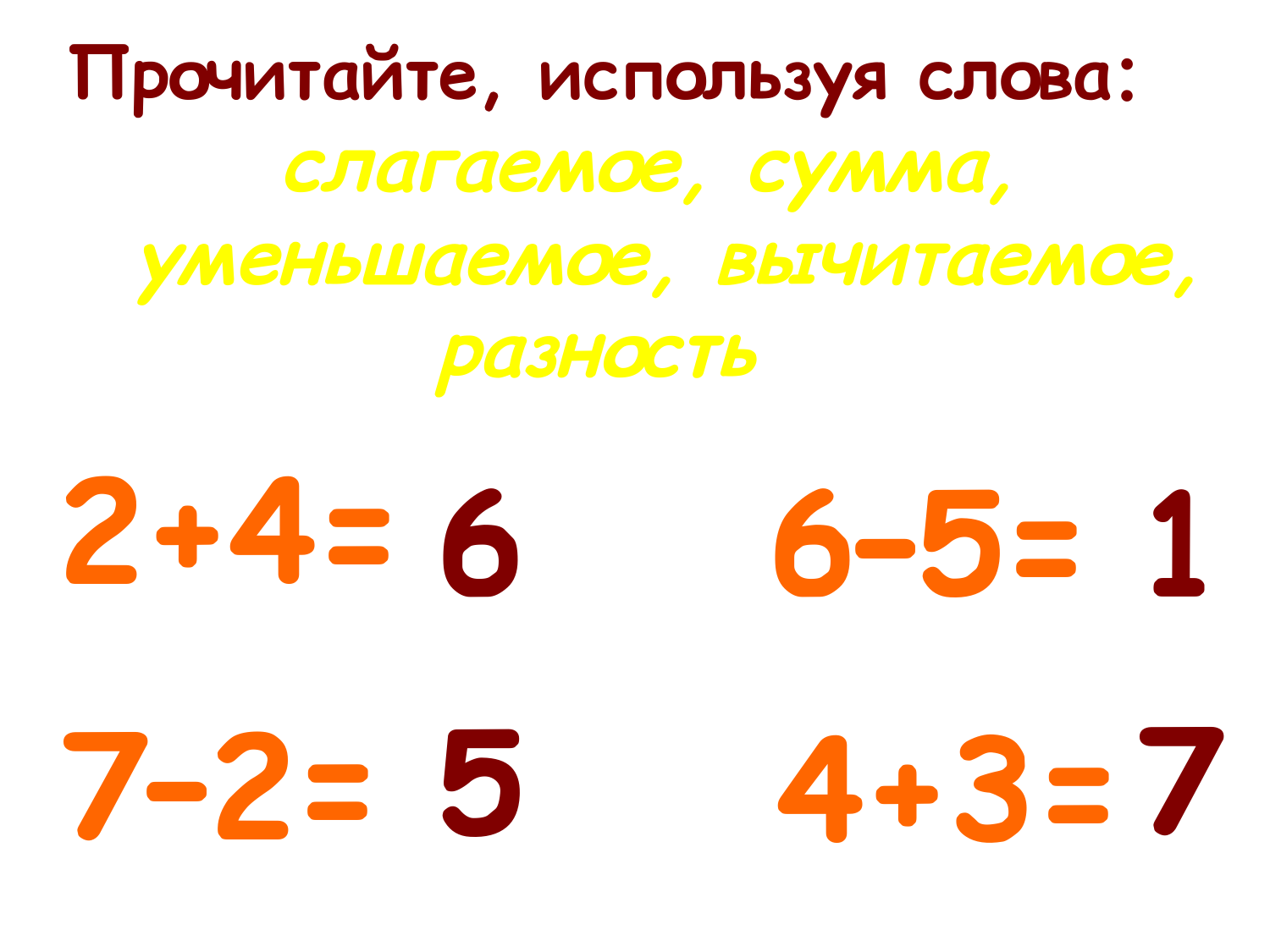

# Прочитайте, используя слова: слагаемое, сумма, уменьшаемое, вычитаемое, разность
6
 6–5=
1
2+4=
7
5
7–2=
4+3=